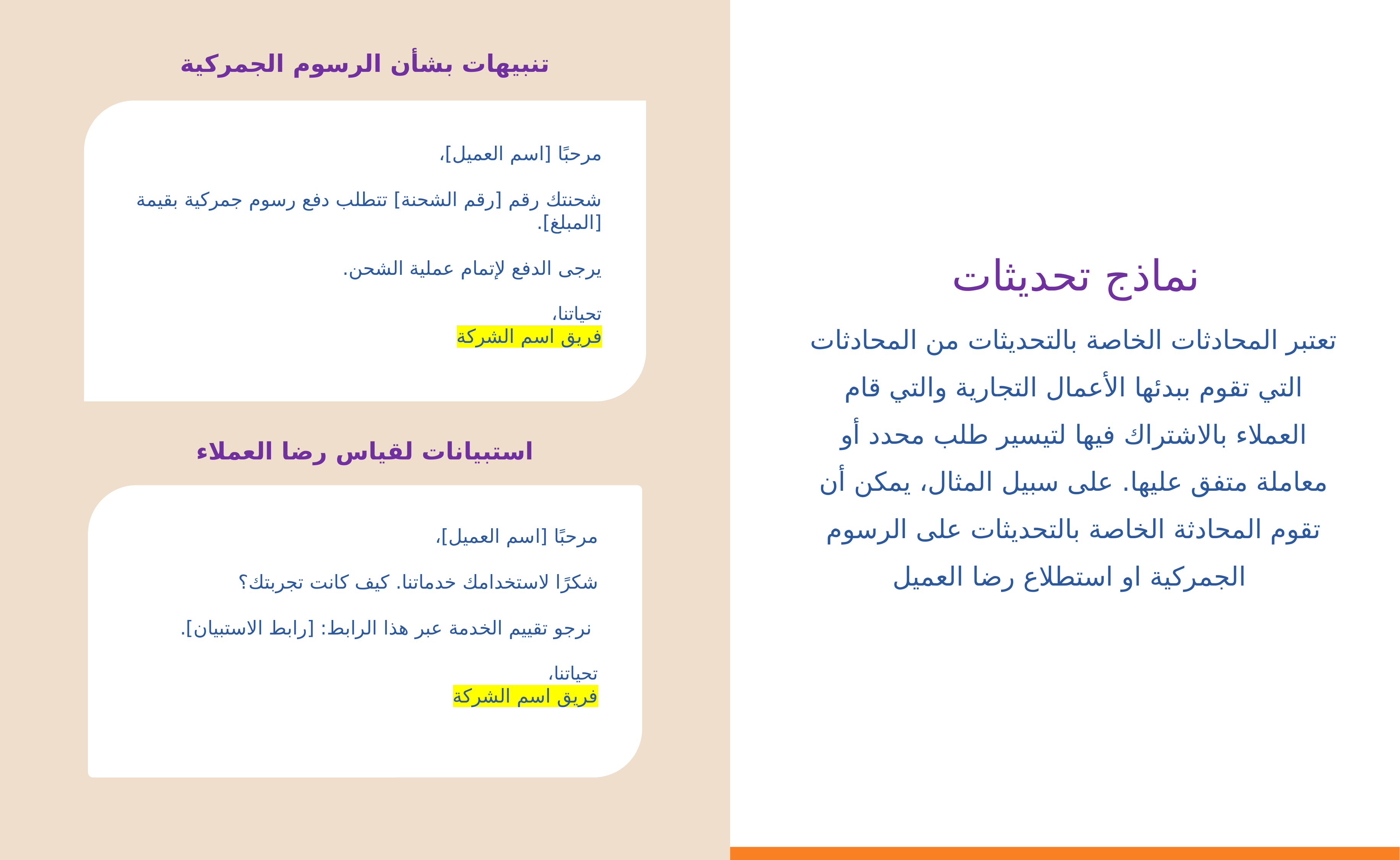

تنبيهات بشأن الرسوم الجمركية

مرحبًا [اسم العميل]،

شحنتك رقم [رقم الشحنة] تتطلب دفع رسوم جمركية بقيمة [المبلغ].

يرجى الدفع لإتمام عملية الشحن.

تحياتنا،
فريق اسم الشركة
نماذج تحديثات
تعتبر المحادثات الخاصة بالتحديثات من المحادثات التي تقوم ببدئها الأعمال التجارية والتي قام العملاء بالاشتراك فيها لتيسير طلب محدد أو معاملة متفق عليها. على سبيل المثال، يمكن أن تقوم المحادثة الخاصة بالتحديثات على الرسوم الجمركية او استطلاع رضا العميل
استبيانات لقياس رضا العملاء

مرحبًا [اسم العميل]،

شكرًا لاستخدامك خدماتنا. كيف كانت تجربتك؟

 نرجو تقييم الخدمة عبر هذا الرابط: [رابط الاستبيان].

تحياتنا،
فريق اسم الشركة